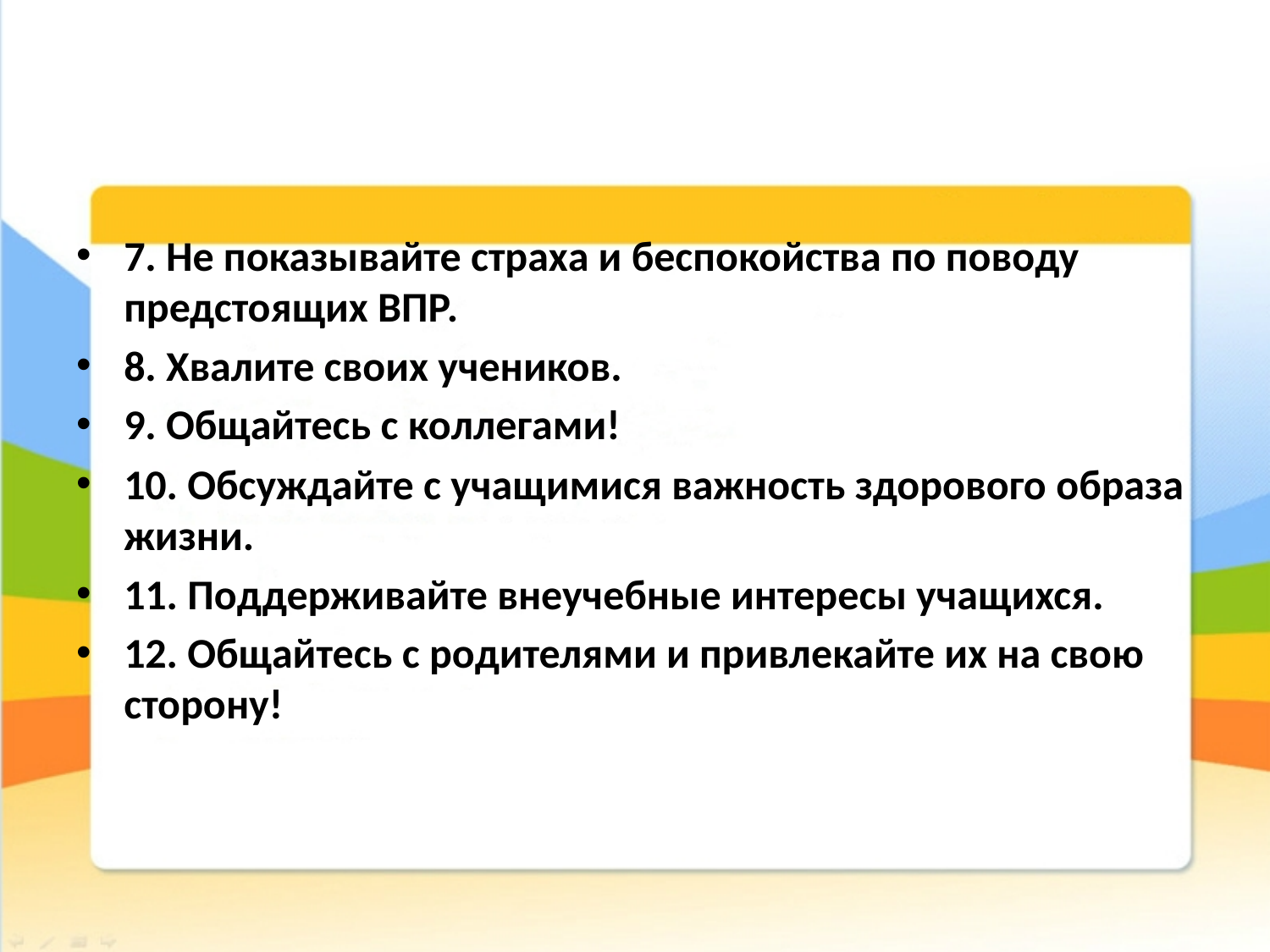

7. Не показывайте страха и беспокойства по поводу предстоящих ВПР.
8. Хвалите своих учеников.
9. Общайтесь с коллегами!
10. Обсуждайте с учащимися важность здорового образа жизни.
11. Поддерживайте внеучебные интересы учащихся.
12. Общайтесь с родителями и привлекайте их на свою сторону!